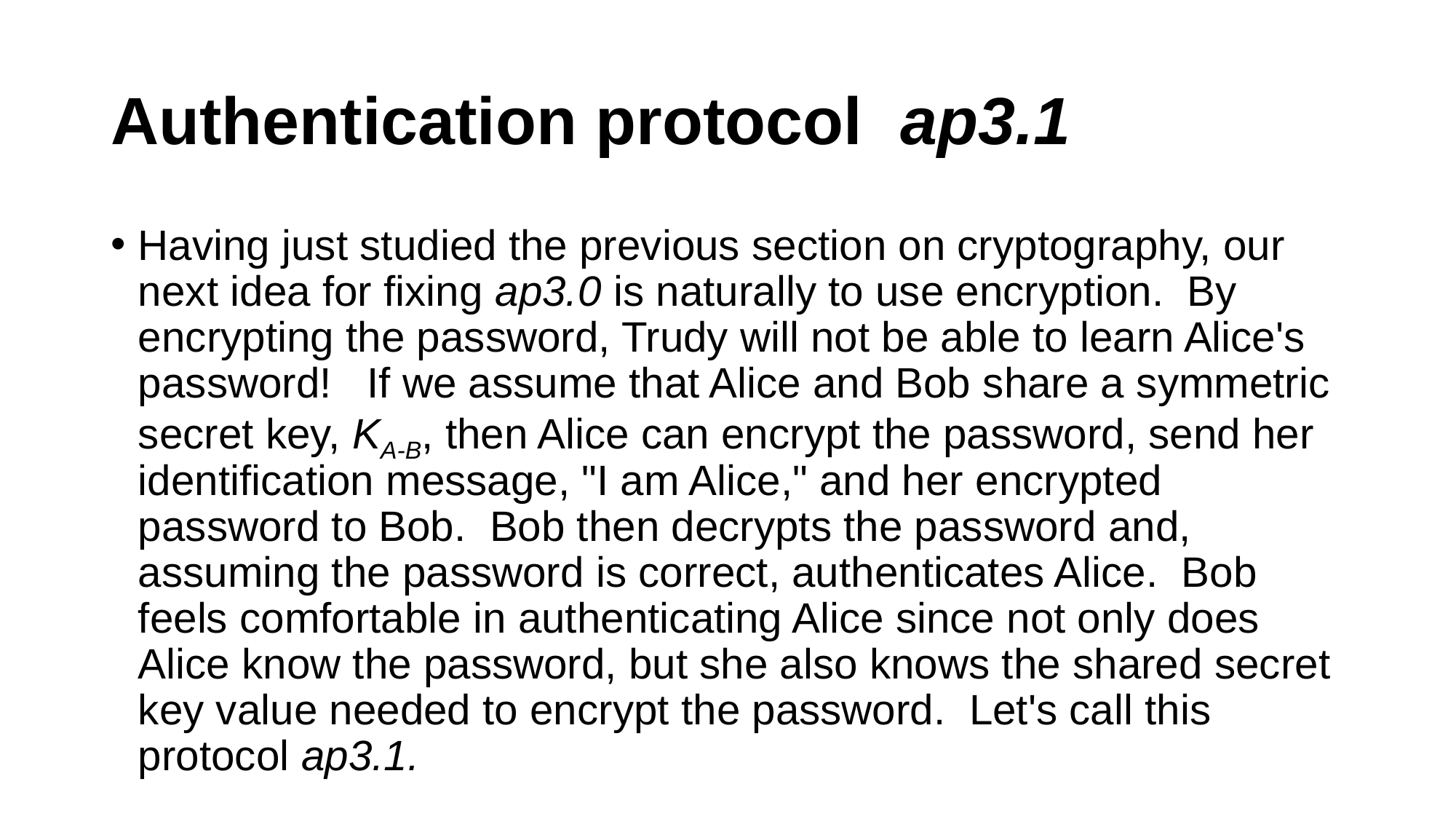

# Authentication protocol  ap3.1
Having just studied the previous section on cryptography, our next idea for fixing ap3.0 is naturally to use encryption.  By encrypting the password, Trudy will not be able to learn Alice's password!   If we assume that Alice and Bob share a symmetric secret key, KA-B, then Alice can encrypt the password, send her identification message, "I am Alice," and her encrypted password to Bob.  Bob then decrypts the password and, assuming the password is correct, authenticates Alice.  Bob feels comfortable in authenticating Alice since not only does Alice know the password, but she also knows the shared secret key value needed to encrypt the password.  Let's call this protocol ap3.1.